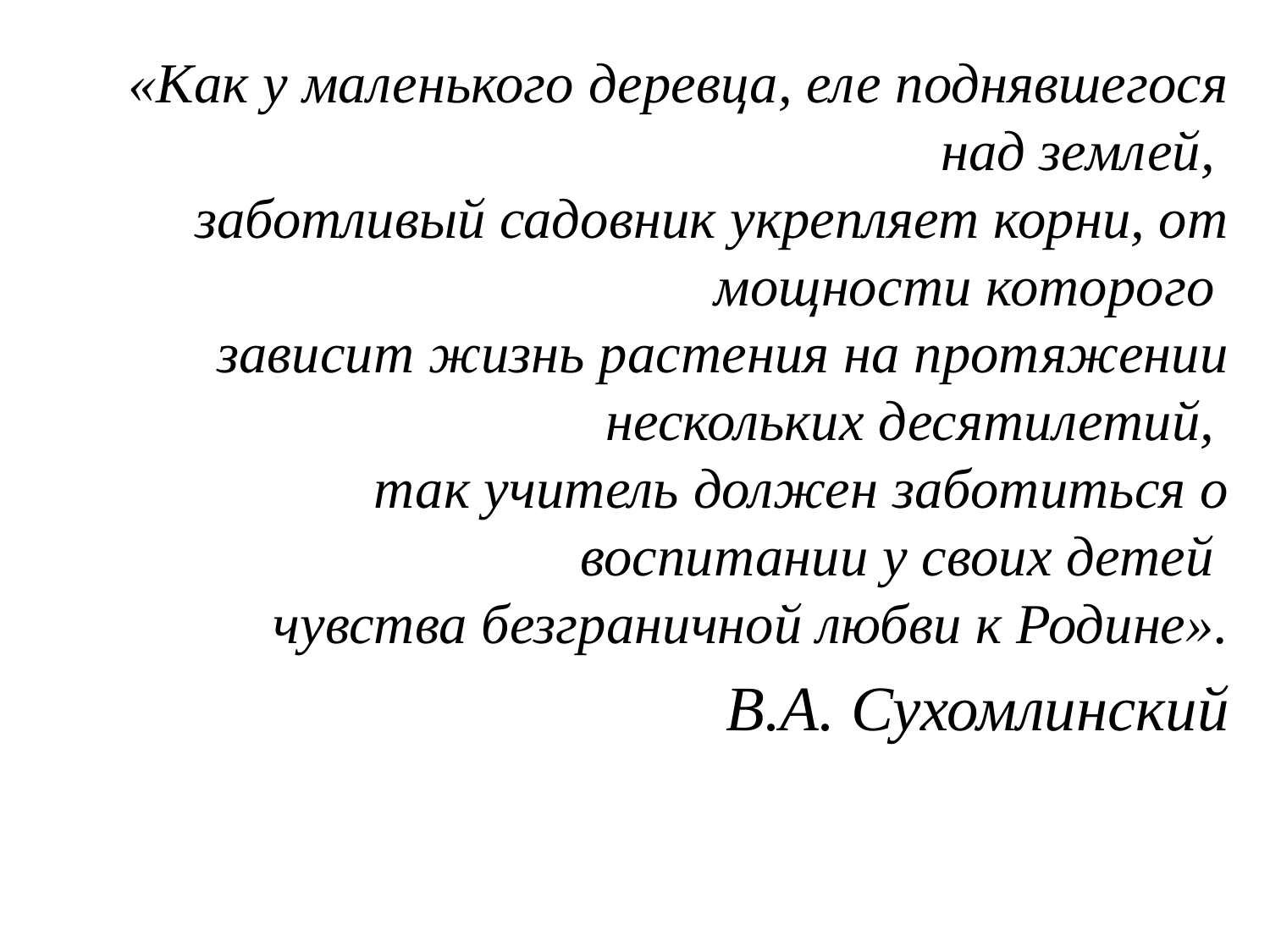

«Как у маленького деревца, еле поднявшегося над землей, 
заботливый садовник укрепляет корни, от мощности которого 
зависит жизнь растения на протяжении нескольких десятилетий, 
так учитель должен заботиться о воспитании у своих детей 
чувства безграничной любви к Родине».
В.А. Сухомлинский